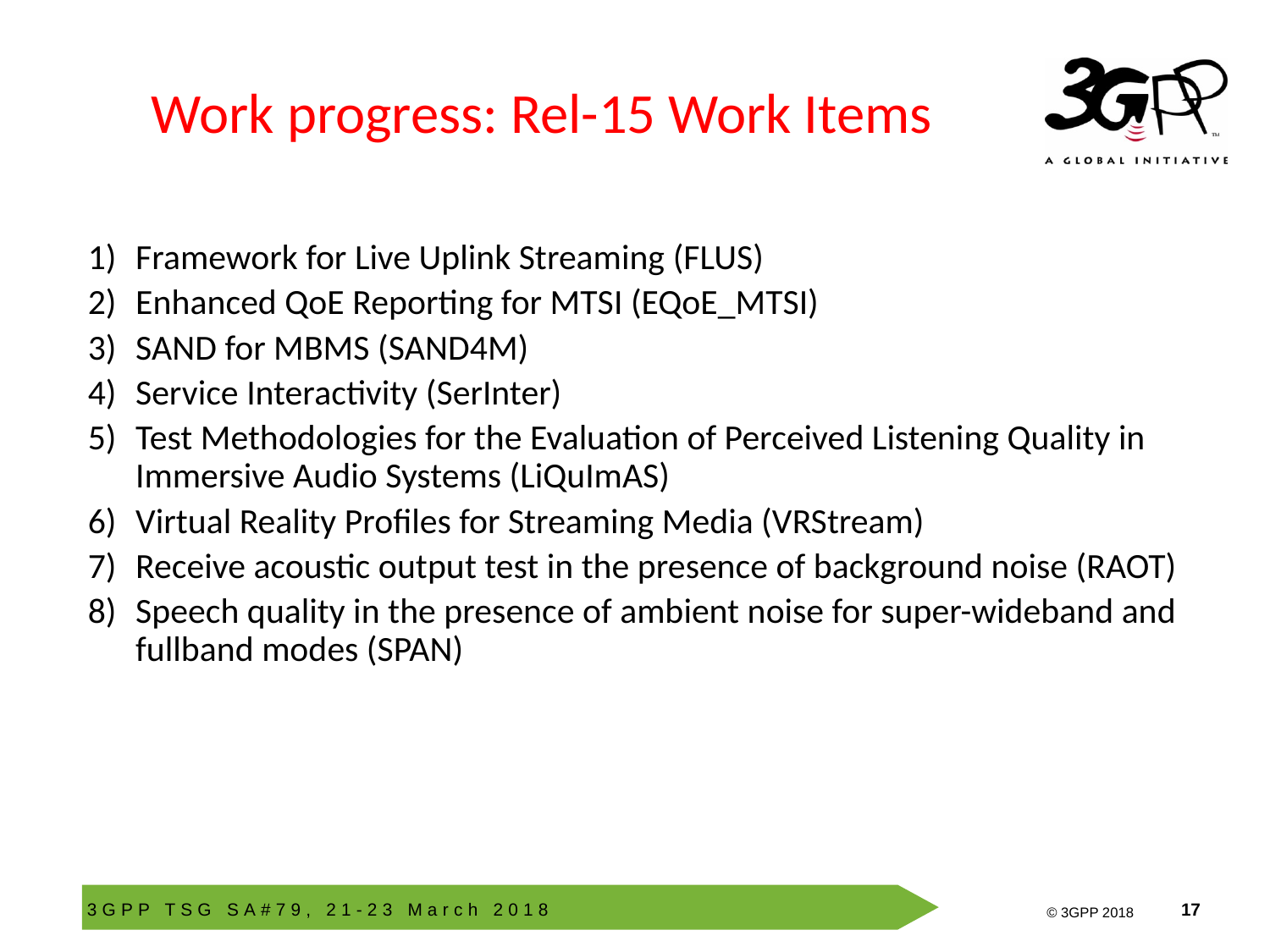

# Work progress: Rel-15 Work Items
Framework for Live Uplink Streaming (FLUS)
Enhanced QoE Reporting for MTSI (EQoE_MTSI)
SAND for MBMS (SAND4M)
Service Interactivity (SerInter)
Test Methodologies for the Evaluation of Perceived Listening Quality in Immersive Audio Systems (LiQuImAS)
Virtual Reality Profiles for Streaming Media (VRStream)
Receive acoustic output test in the presence of background noise (RAOT)
Speech quality in the presence of ambient noise for super-wideband and fullband modes (SPAN)